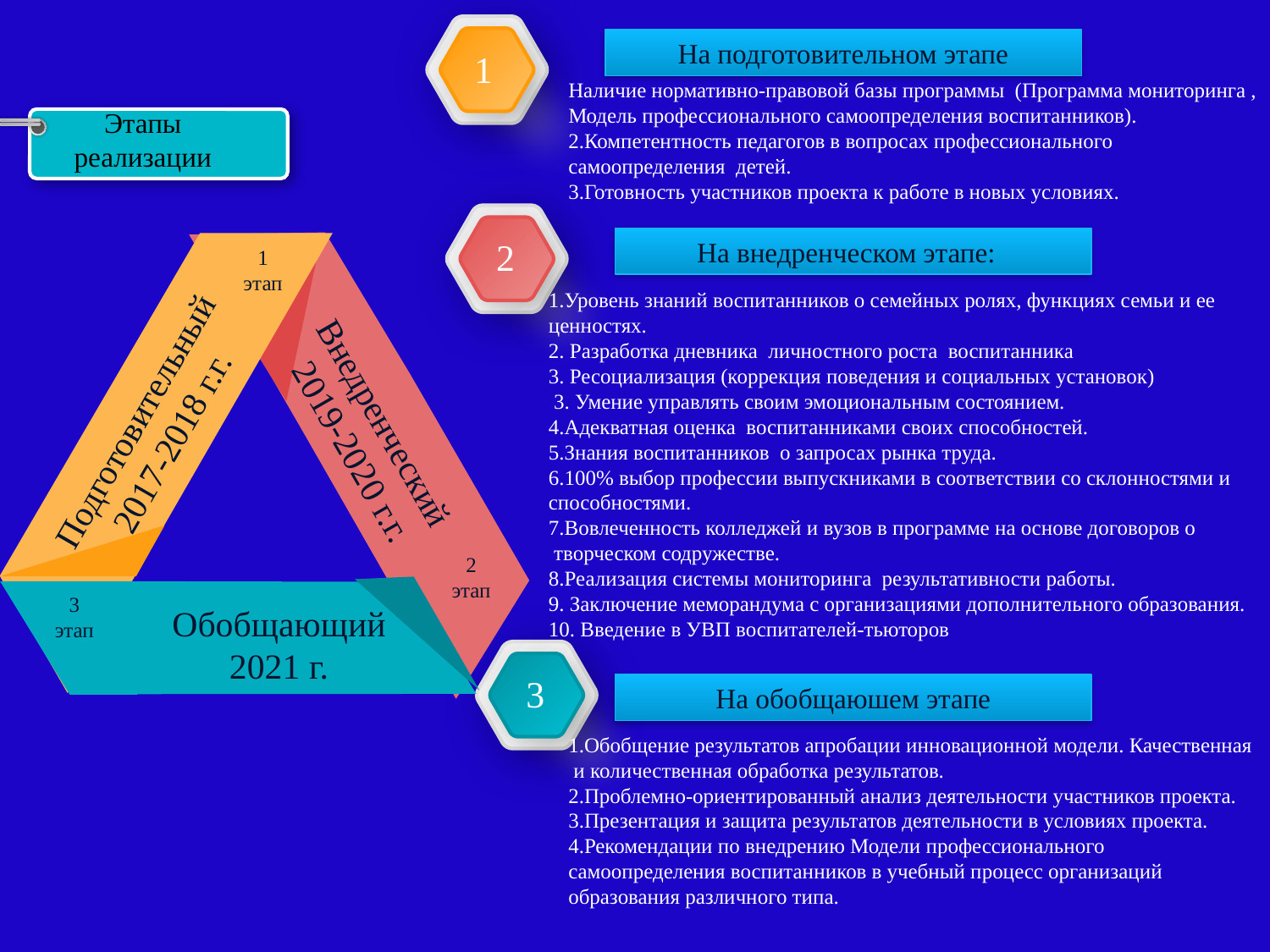

На подготовительном этапе
1
Наличие нормативно-правовой базы программы  (Программа мониторинга , Модель профессионального самоопределения воспитанников).
2.Компетентность педагогов в вопросах профессионального
самоопределения  детей.
3.Готовность участников проекта к работе в новых условиях.
Этапы реализации

2
На внедренческом этапе:
1 этап
1.Уровень знаний воспитанников о семейных ролях, функциях семьи и ее ценностях.
2. Разработка дневника  личностного роста  воспитанника
3. Ресоциализация (коррекция поведения и социальных установок)
 3. Умение управлять своим эмоциональным состоянием.
4.Адекватная оценка  воспитанниками своих способностей.
5.Знания воспитанников  о запросах рынка труда.
6.100% выбор профессии выпускниками в соответствии со склонностями и способностями.
7.Вовлеченность колледжей и вузов в программе на основе договоров о
 творческом содружестве.
8.Реализация системы мониторинга  результативности работы.
9. Заключение меморандума с организациями дополнительного образования.
10. Введение в УВП воспитателей-тьюторов

Подготовительный 2017-2018 г.г.

Внедренческий
 2019-2020 г.г.
2 этап

3 этап
Обобщающий 2021 г.

3
На обобщаюшем этапе
1.Обобщение результатов апробации инновационной модели. Качественная
 и количественная обработка результатов.
2.Проблемно-ориентированный анализ деятельности участников проекта.
3.Презентация и защита результатов деятельности в условиях проекта.
4.Рекомендации по внедрению Модели профессионального
самоопределения воспитанников в учебный процесс организаций
образования различного типа.